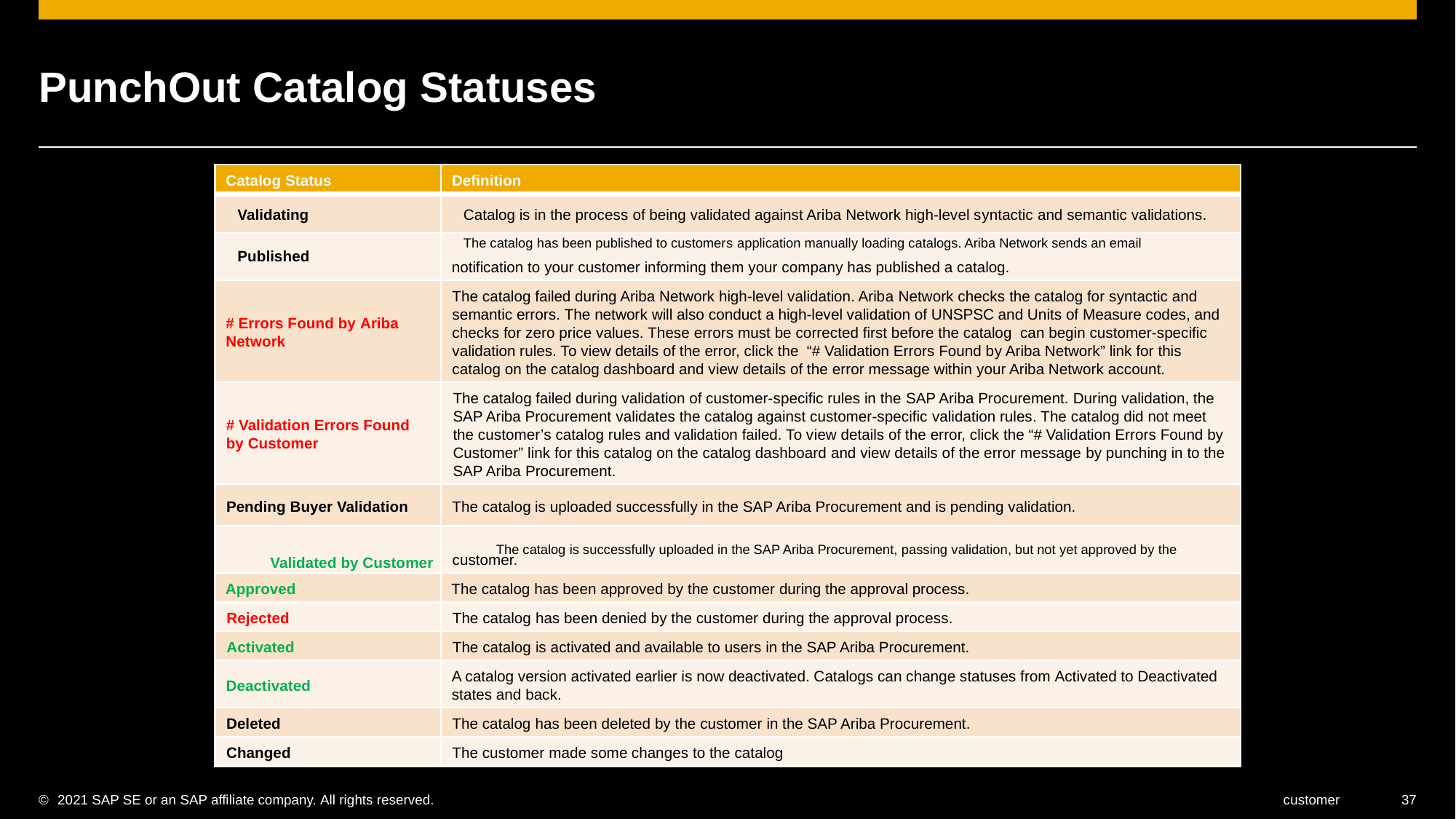

PunchOut Catalog Statuses

Catalog Status	Definition

Validating	Catalog is in the process of being validated against Ariba Network high-level syntacticand semantic validations.
Published	The catalog has been published to customersapplication manually loading catalogs. Ariba Network sends an email

notification to your customer informing them your company has published a catalog.

The catalog failed during Ariba Network high-level validation. AribaNetwork checks the catalog for syntactic and
semantic errors. The network will also conduct a high-level validation of UNSPSC and Units of Measure codes, and
checks for zero price values. These errors must be corrected first before the catalog  can begin customer-specific
validation rules. To view details of the error, click the  “# Validation Errors Found by Ariba Network” link for this
catalog on the catalog dashboard and view details of the error message within your Ariba Network account.
# Errors Found by Ariba
Network

The catalogfailed during validation of customer-specific rules in the SAP Ariba Procurement. During validation, the
SAP Ariba Procurement validates the catalog against customer-specific validation rules. The catalog did not meet
the customer’s catalog rules and validation failed. To view details of the error, click the “# Validation Errors Found by
Customer” link for this catalog on the catalog dashboard and view details of the error message by punching in to the
SAP Ariba Procurement.
# Validation Errors Found
by Customer

Pending Buyer Validation	The catalogis uploaded successfully in the SAP Ariba Procurement and is pending validation.

Validatedby Customer	The catalog is successfully uploaded in the SAP Ariba Procurement, passing validation, but not yet approved by the
customer.

Approved	The catalog has been approved by the customer during the approval process.

Rejected	The catalog has been denied by the customer during the approval process.
Activated	The catalog is activated andavailable to users in the SAP Ariba Procurement.

A catalog version activated earlier is now deactivated. Catalogs can change statuses from Activated to Deactivated
states and back.
Deactivated

Deleted	The catalog has been deleted by the customer in the SAP Ariba Procurement.
Changed	The customer made somechanges to the catalog

©	2021 SAP SE or an SAP affiliate company. All rights reserved.	customer	37